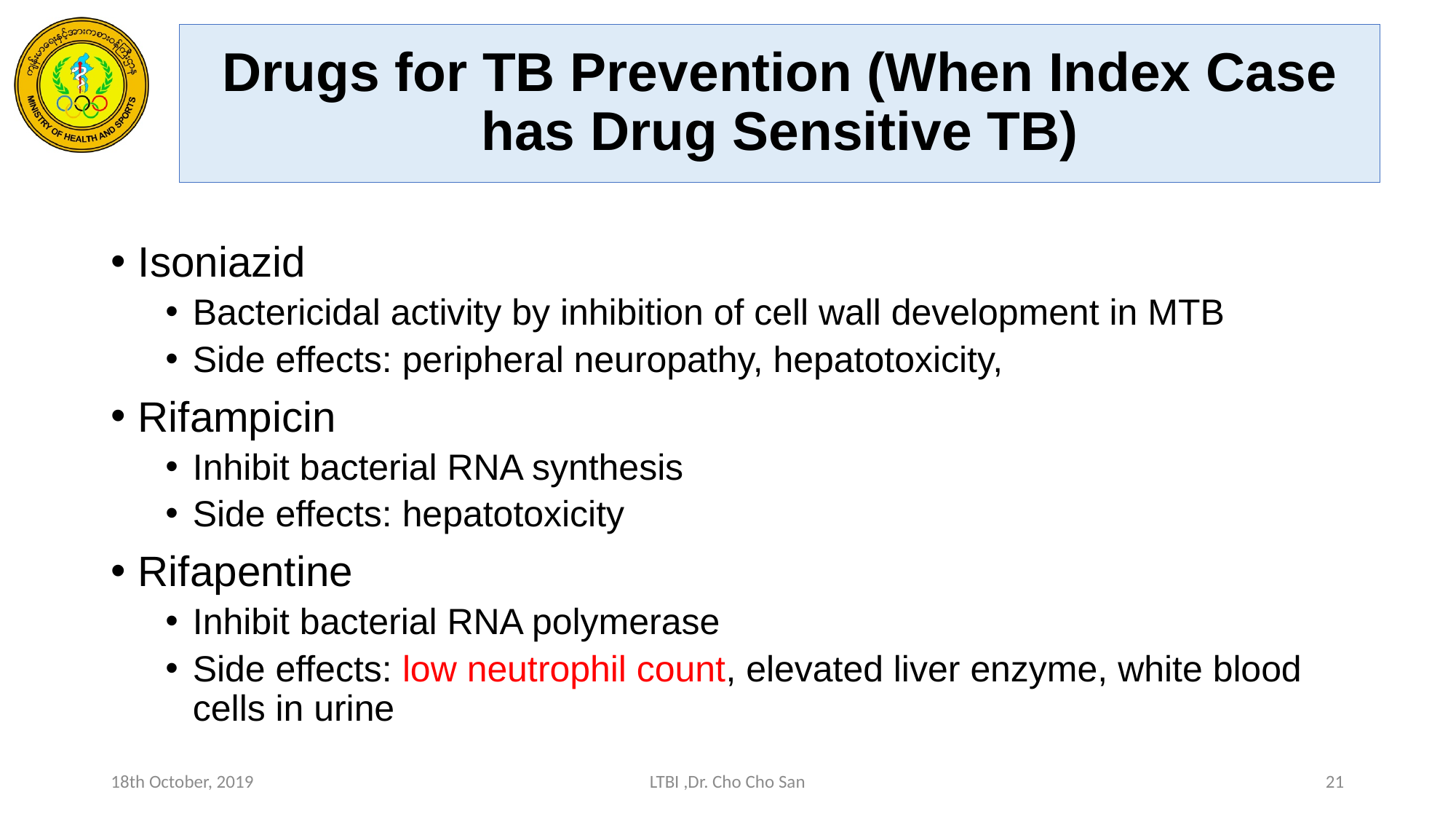

# Drugs for TB Prevention (When Index Case has Drug Sensitive TB)
Isoniazid
Bactericidal activity by inhibition of cell wall development in MTB
Side effects: peripheral neuropathy, hepatotoxicity,
Rifampicin
Inhibit bacterial RNA synthesis
Side effects: hepatotoxicity
Rifapentine
Inhibit bacterial RNA polymerase
Side effects: low neutrophil count, elevated liver enzyme, white blood cells in urine
18th October, 2019
LTBI ,Dr. Cho Cho San
21